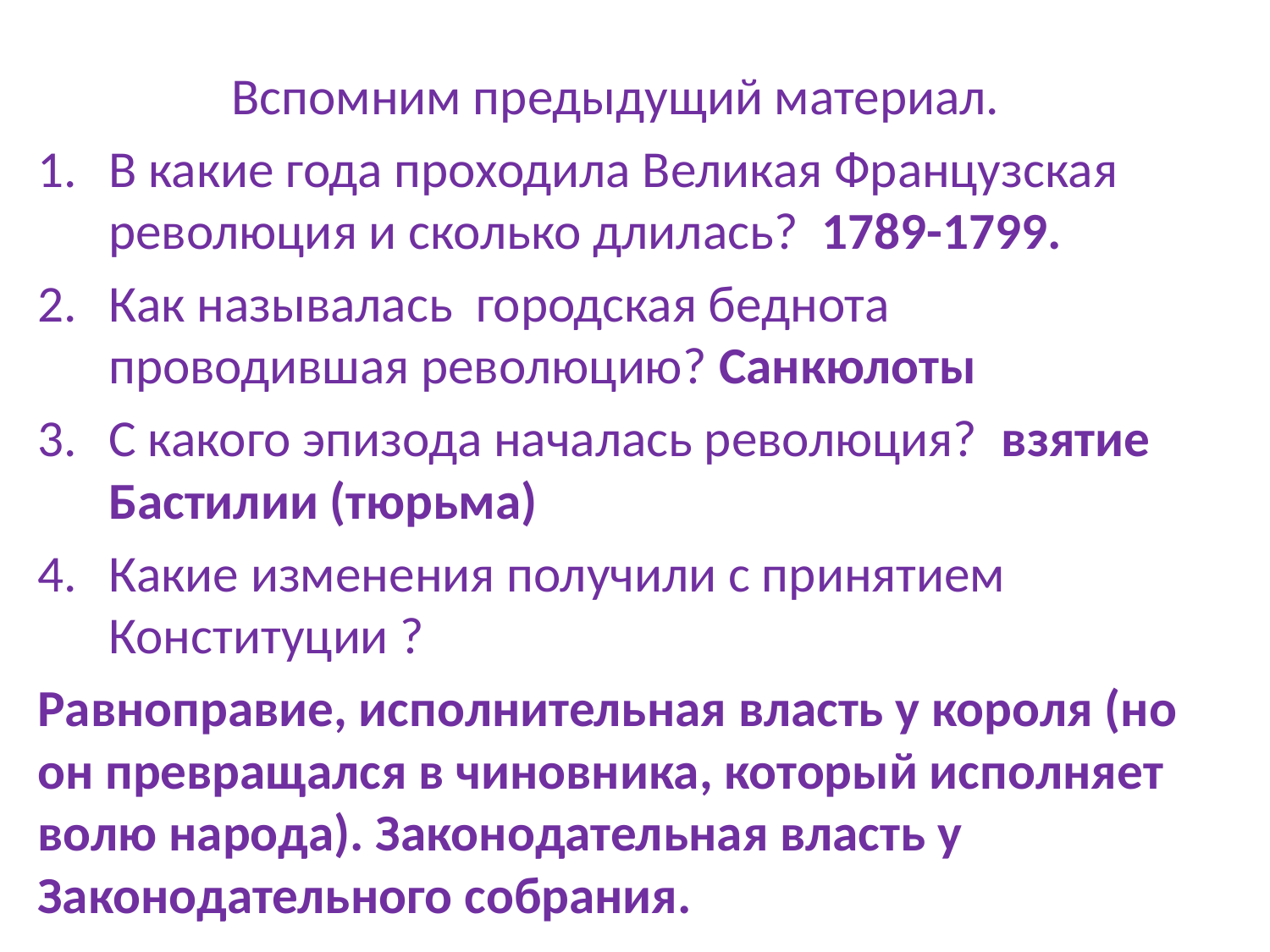

Вспомним предыдущий материал.
В какие года проходила Великая Французская революция и сколько длилась?  1789-1799.
Как называлась  городская беднота проводившая революцию? Санкюлоты
С какого эпизода началась революция?  взятие Бастилии (тюрьма)
Какие изменения получили с принятием  Конституции ?
Равноправие, исполнительная власть у короля (но он превращался в чиновника, который исполняет волю народа). Законодательная власть у Законодательного собрания.